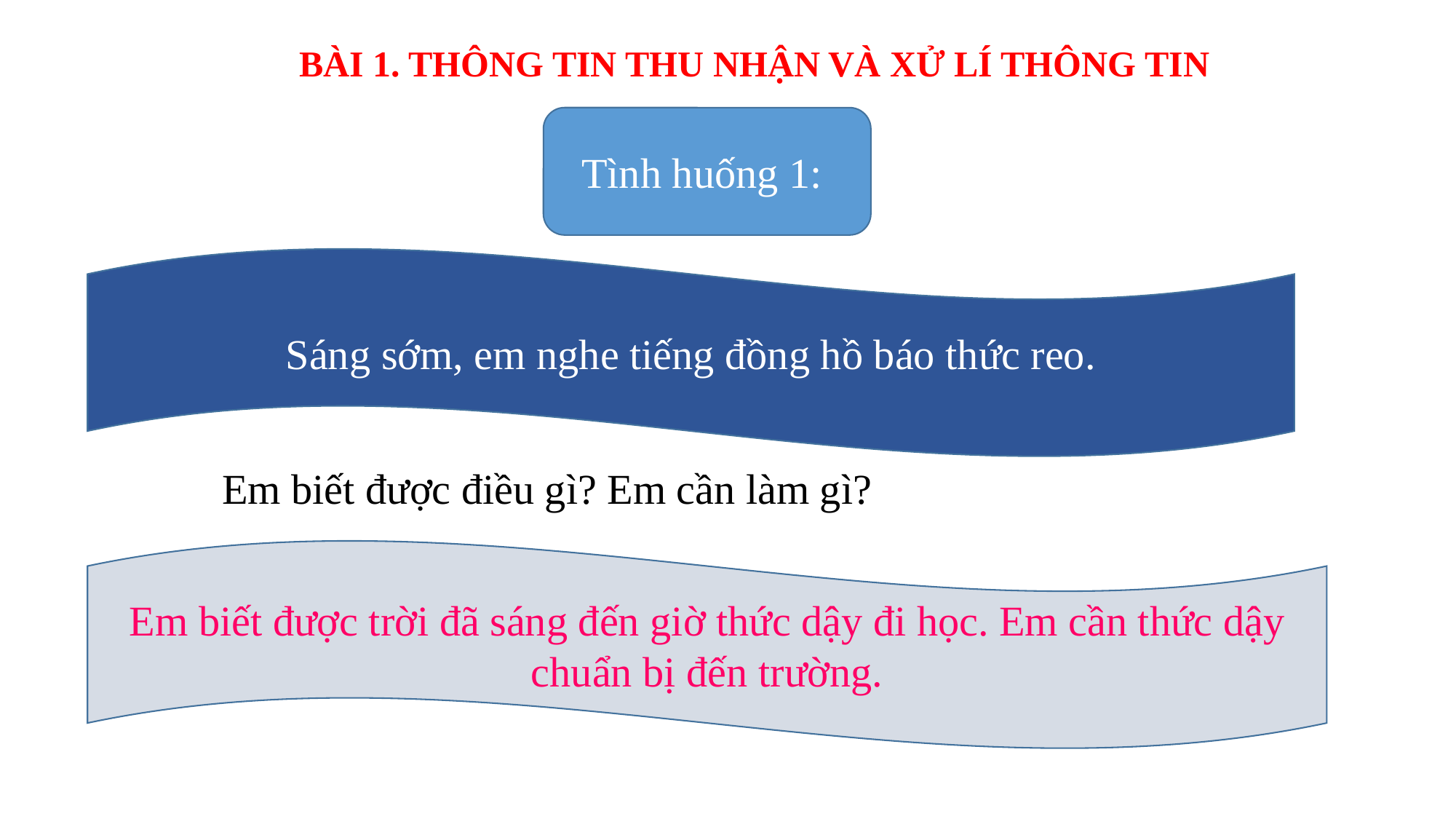

BÀI 1. THÔNG TIN THU NHẬN VÀ XỬ LÍ THÔNG TIN
Tình huống 1:
Sáng sớm, em nghe tiếng đồng hồ báo thức reo.
Em biết được điều gì? Em cần làm gì?
Em biết được trời đã sáng đến giờ thức dậy đi học. Em cần thức dậy chuẩn bị đến trường.